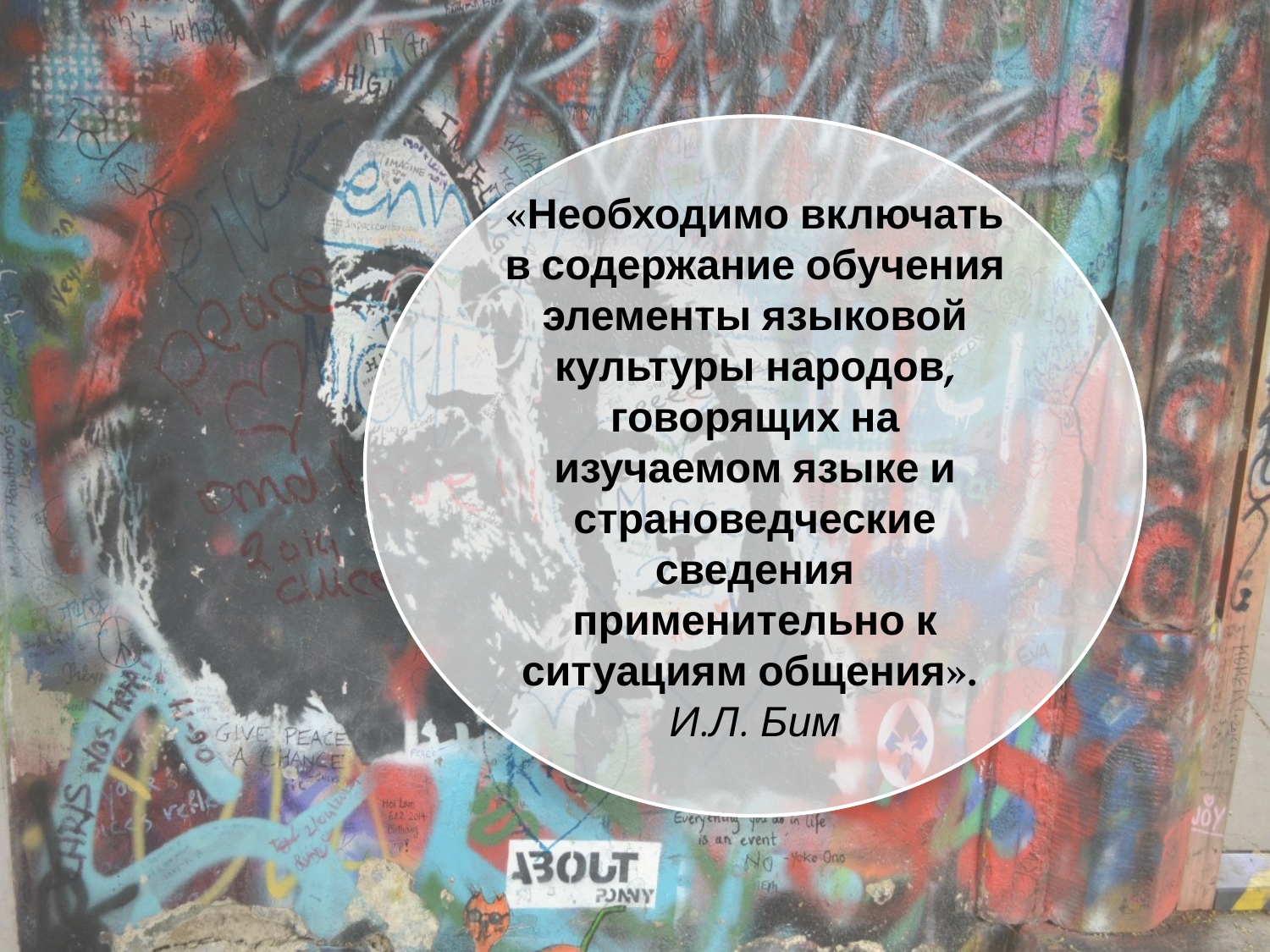

«Необходимо включать в содержание обучения элементы языковой культуры народов, говорящих на изучаемом языке и страноведческие сведения применительно к ситуациям общения».
И.Л. Бим